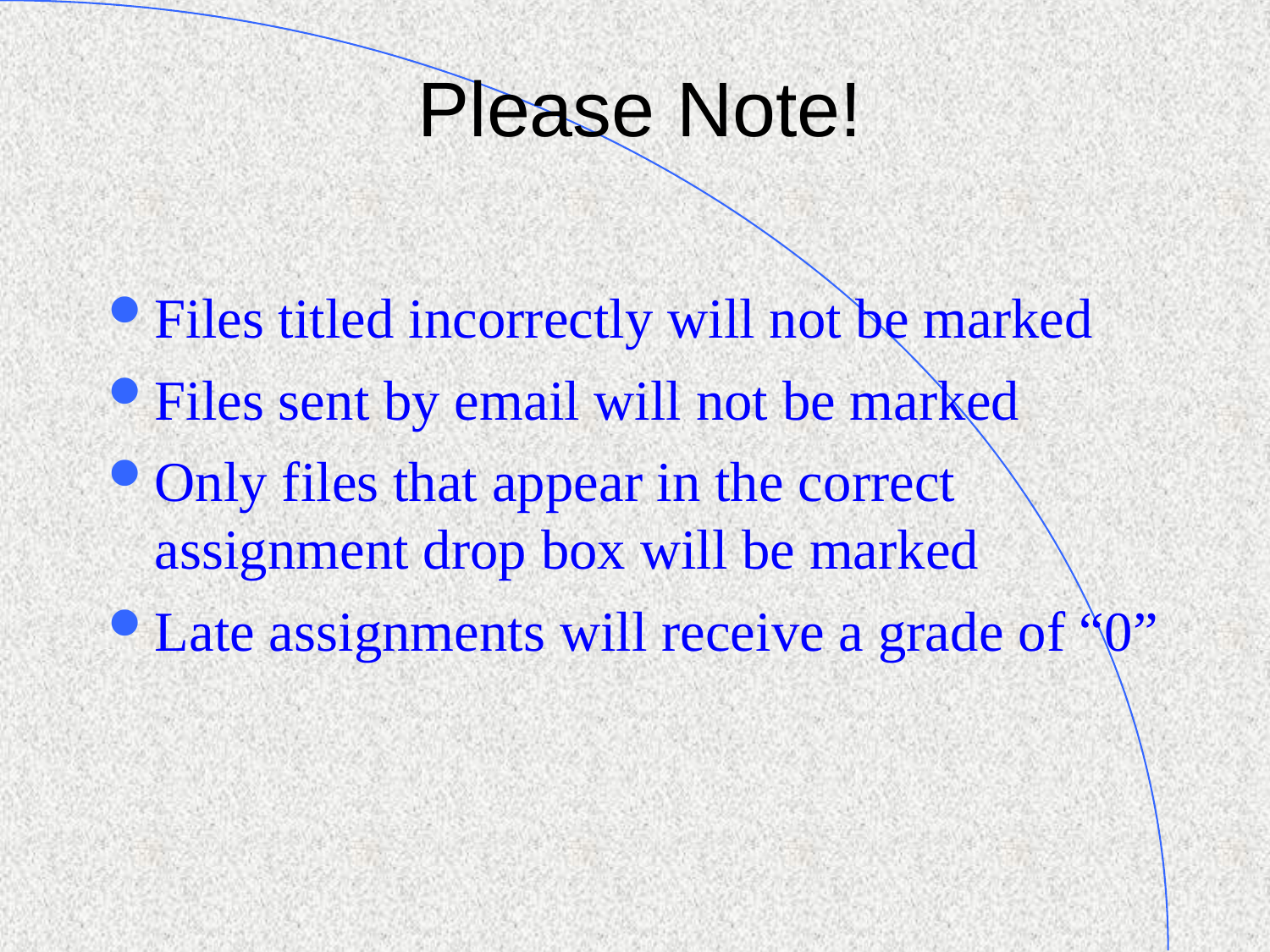

Please Note!
Files titled incorrectly will not be marked
Files sent by email will not be marked
Only files that appear in the correct assignment drop box will be marked
Late assignments will receive a grade of “0”